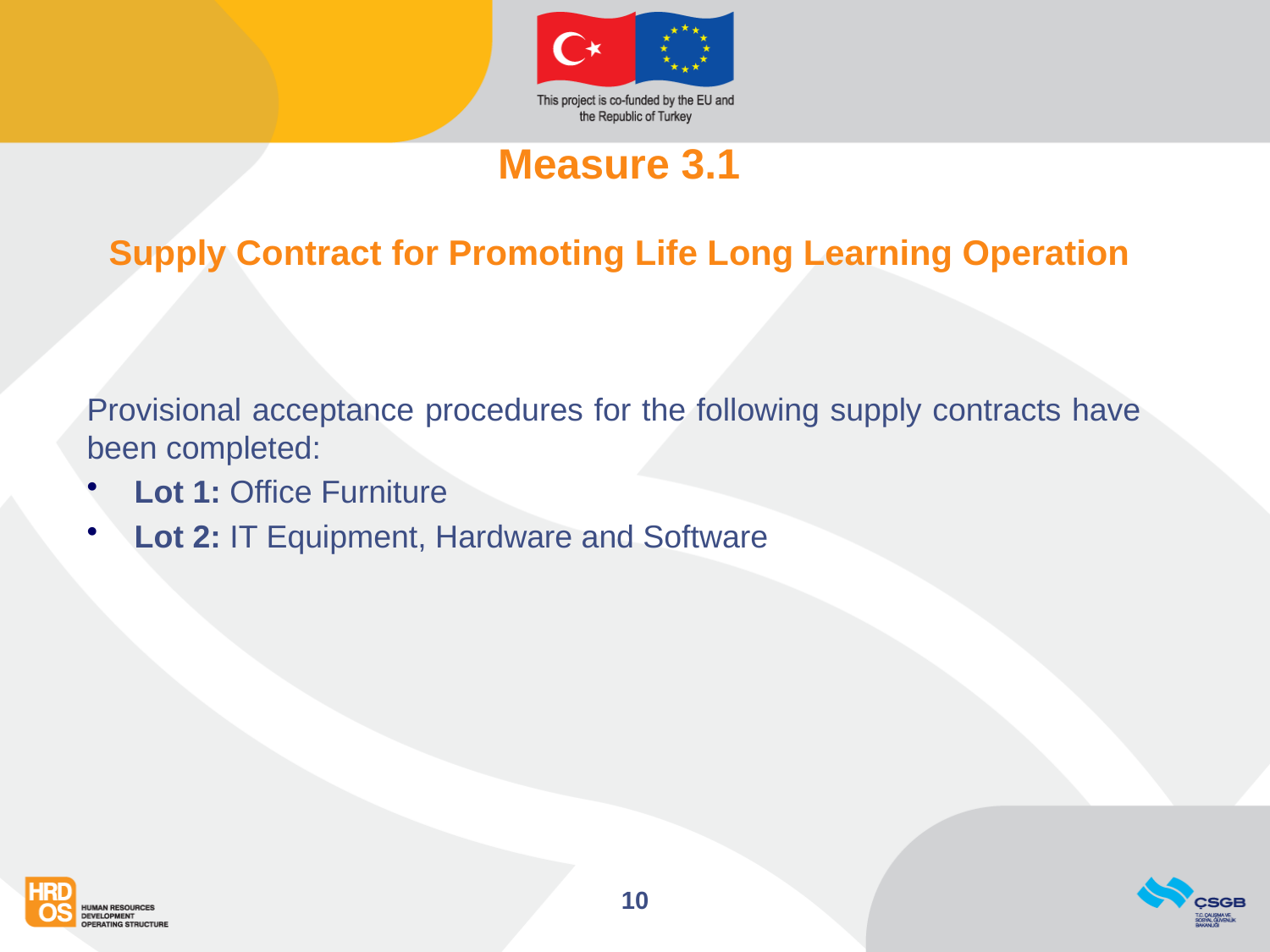

# Measure 3.1 Supply Contract for Promoting Life Long Learning Operation

Provisional acceptance procedures for the following supply contracts have been completed:
Lot 1: Office Furniture
Lot 2: IT Equipment, Hardware and Software

10